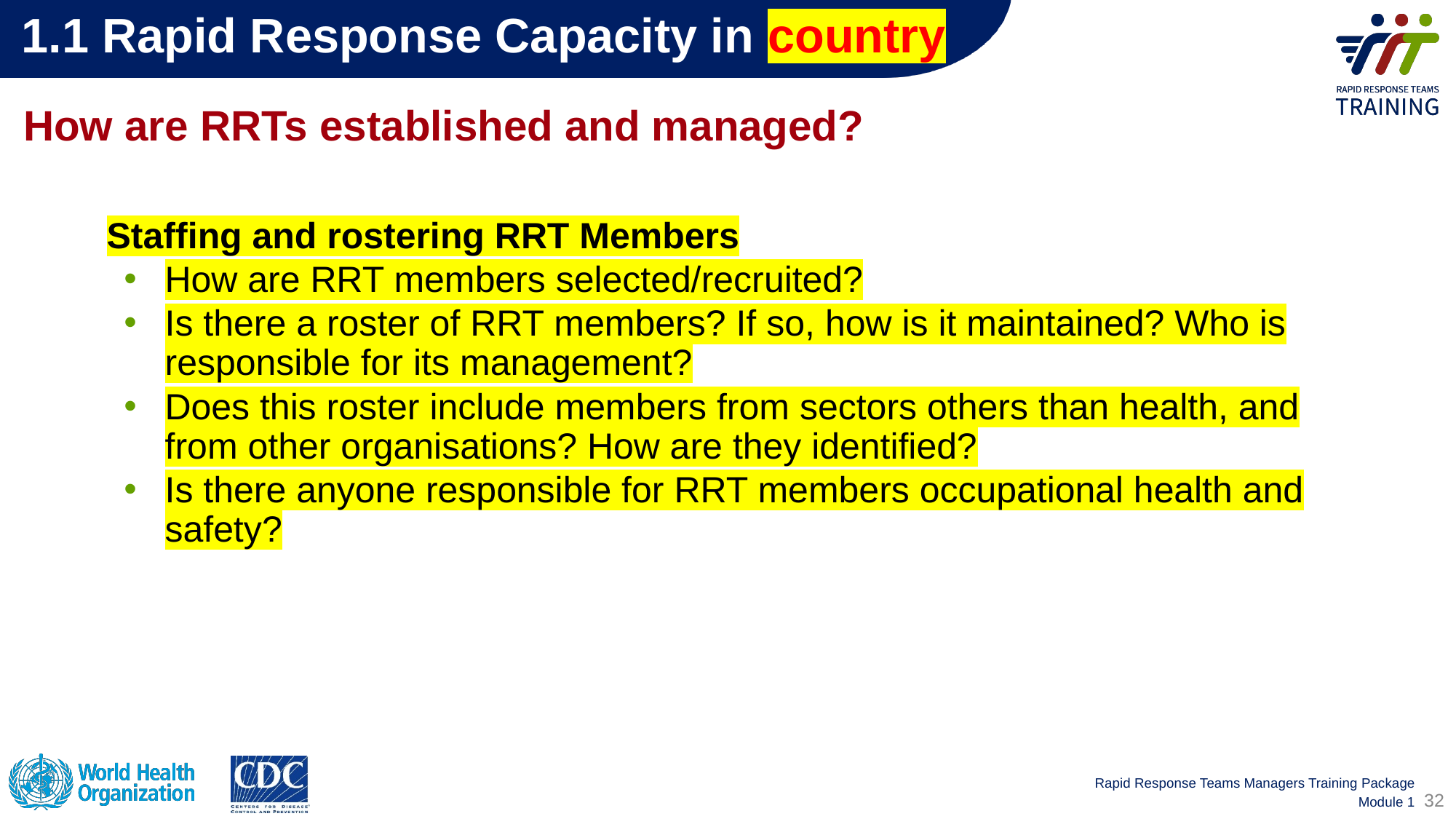

1.1 Rapid Response Capacity in country

How are RRTs established and managed?

Staffing and rostering RRT Members
How are RRT members selected/recruited?
Is there a roster of RRT members? If so, how is it maintained? Who is responsible for its management?
Does this roster include members from sectors others than health, and from other organisations? How are they identified?
Is there anyone responsible for RRT members occupational health and safety?

32